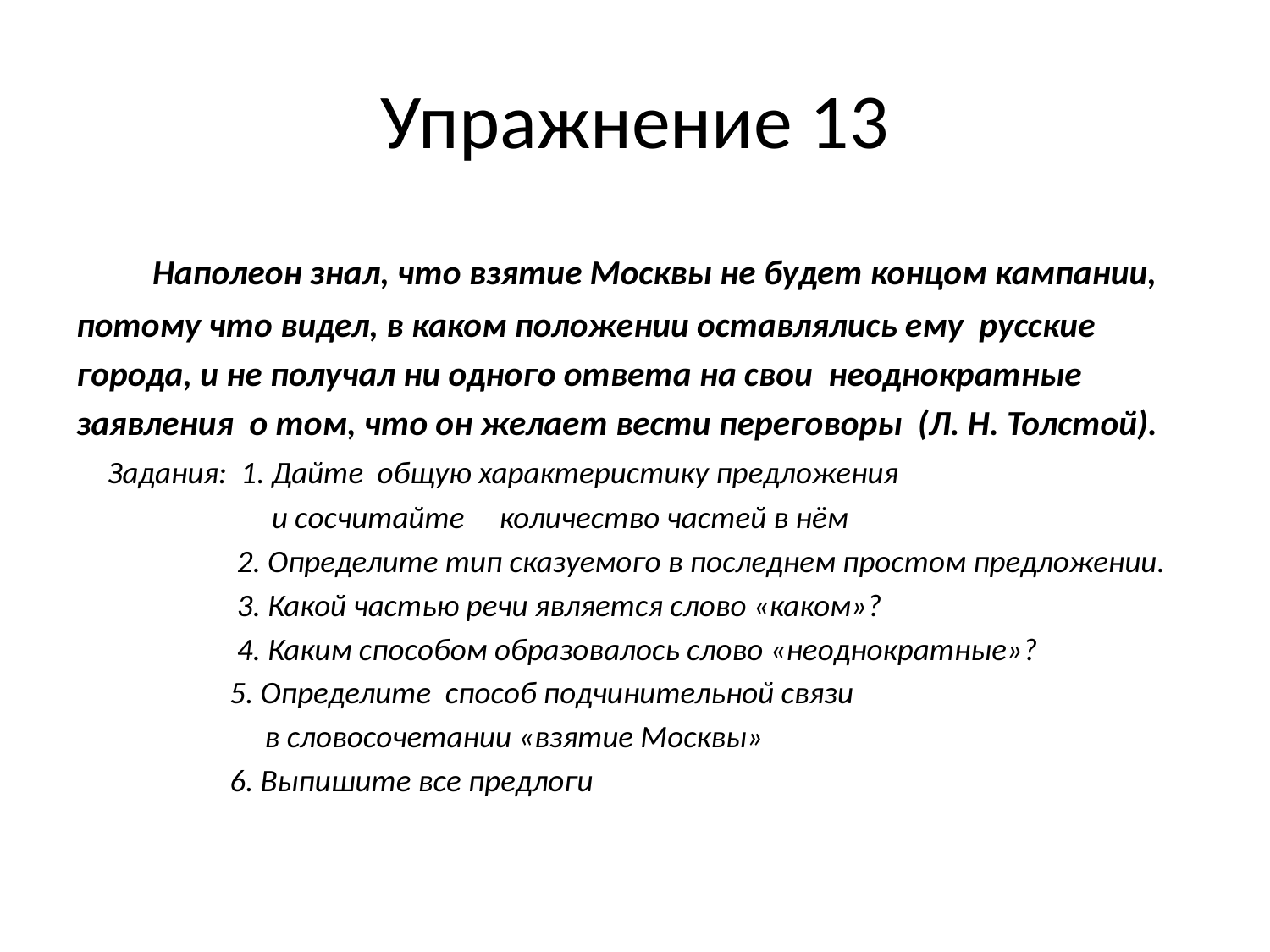

# Упражнение 13
      Наполеон знал, что взятие Москвы не будет концом кампании,
потому что видел, в каком положении оставлялись ему  русские
города, и не получал ни одного ответа на свои  неоднократные
заявления  о том, что он желает вести переговоры  (Л. Н. Толстой).
    Задания:  1. Дайте  общую характеристику предложения
                            и сосчитайте     количество частей в нём
                       2. Определите тип сказуемого в последнем простом предложении.
                       3. Какой частью речи является слово «каком»?
                       4. Каким способом образовалось слово «неоднократные»?
                      5. Определите  способ подчинительной связи
                           в словосочетании «взятие Москвы»
                      6. Выпишите все предлоги